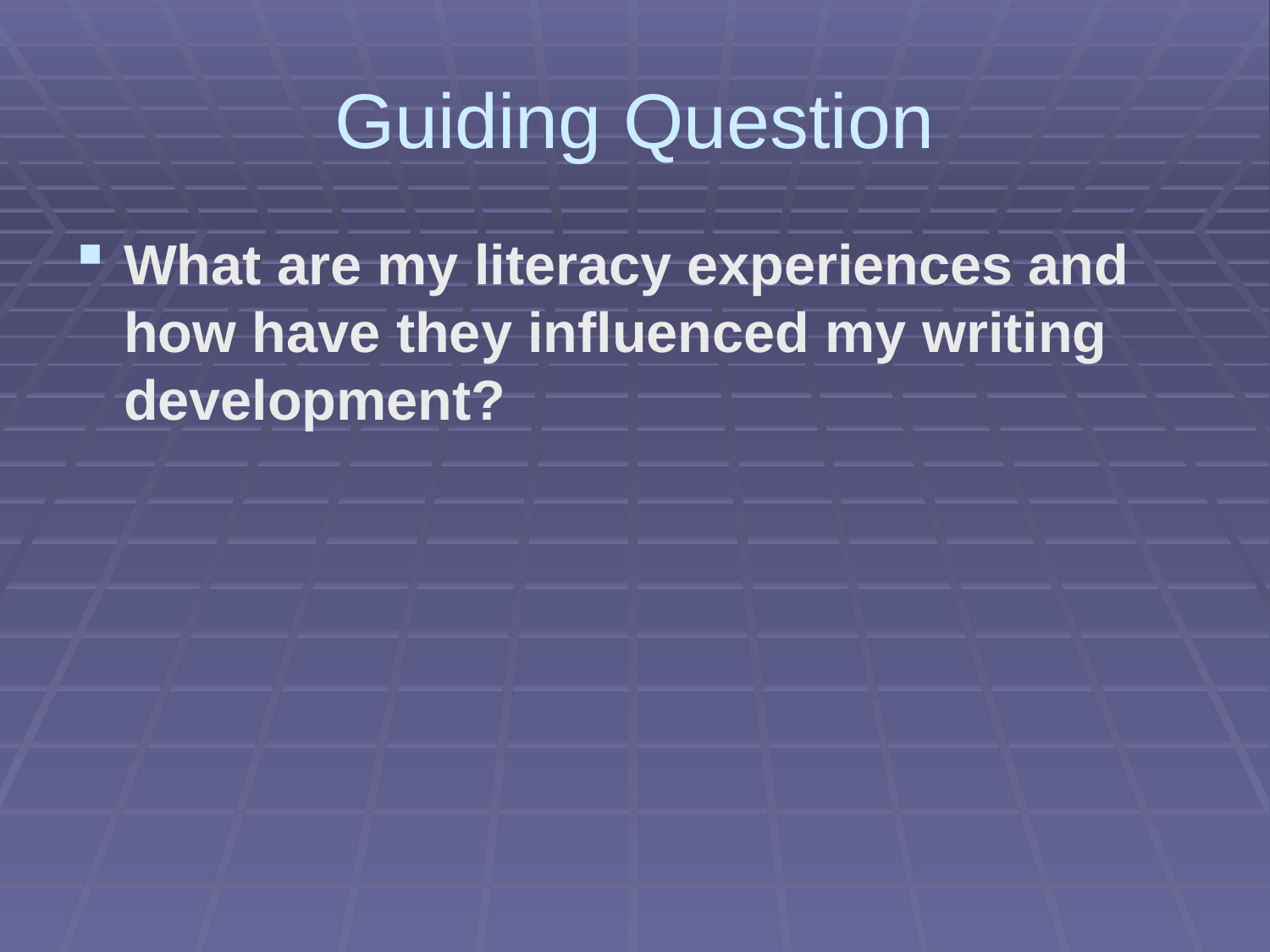

# Guiding Question
What are my literacy experiences and how have they influenced my writing development?